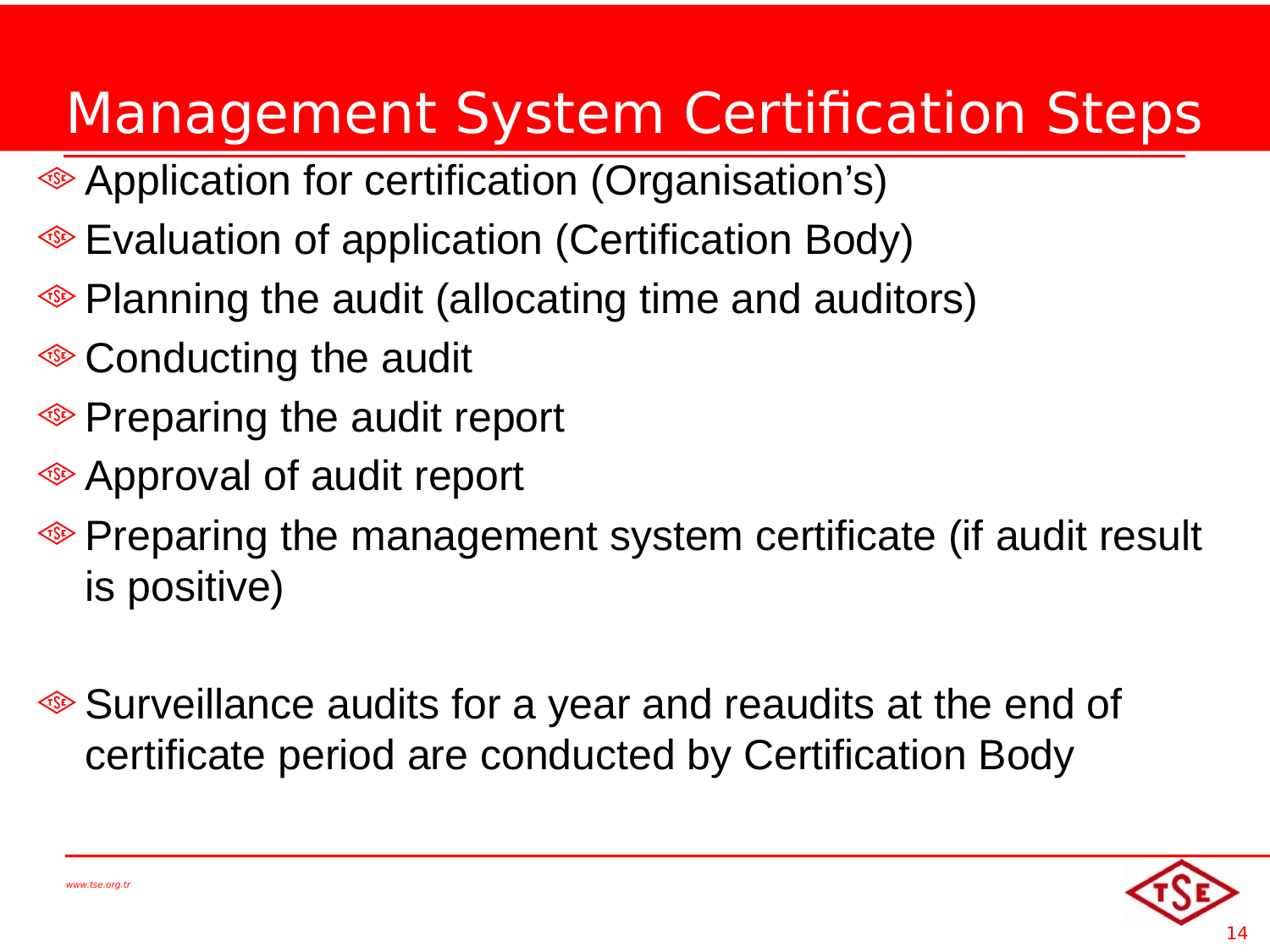

# Management System Certification Steps
Application for certification (Organisation’s)
Evaluation of application (Certification Body)
Planning the audit (allocating time and auditors)
Conducting the audit
Preparing the audit report
Approval of audit report
Preparing the management system certificate (if audit result is positive)

Surveillance audits for a year and reaudits at the end of certificate period are conducted by Certification Body

www.tse.org.tr
14